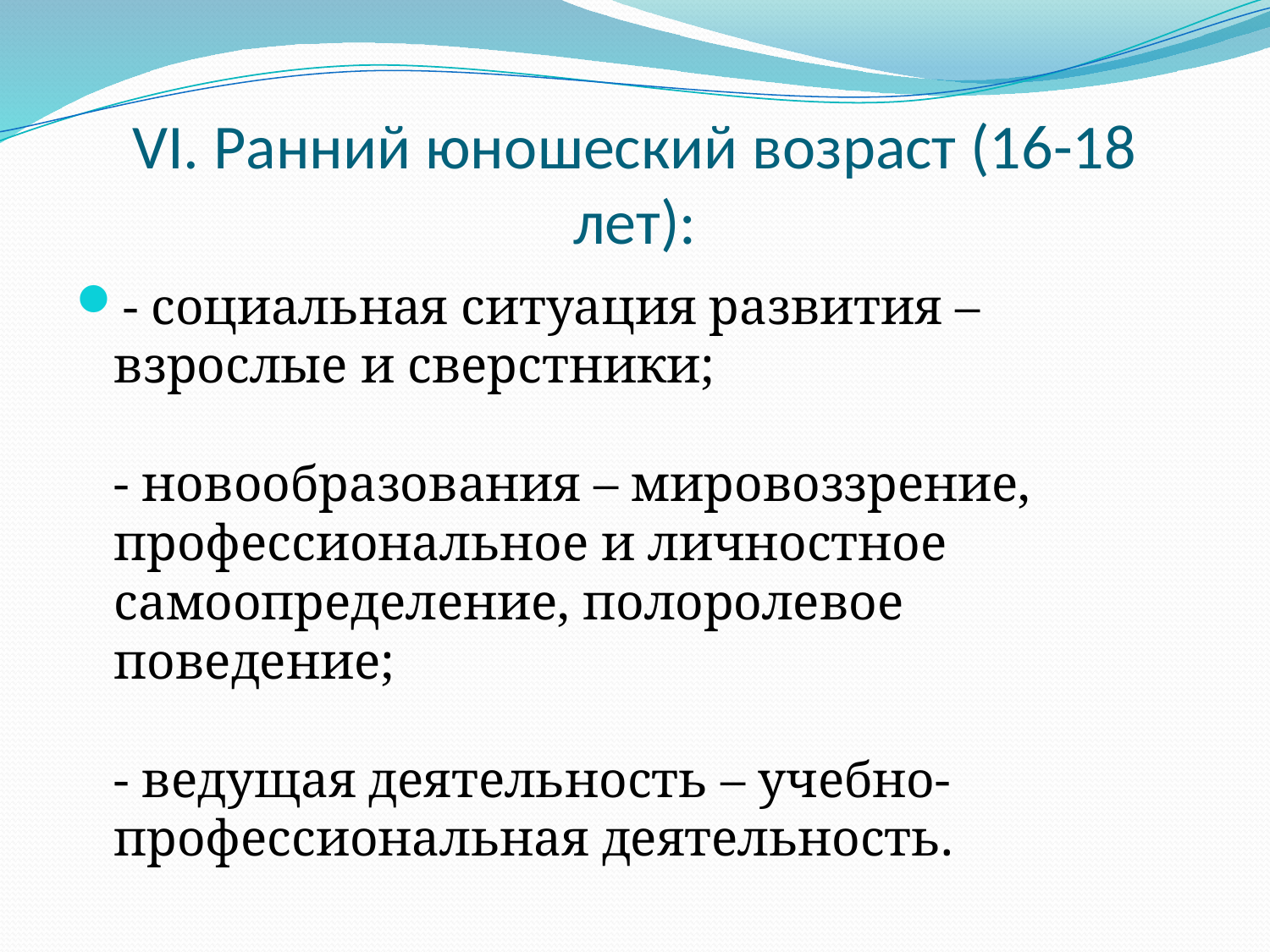

# VI. Ранний юношеский возраст (16-18 лет):
- социальная ситуация развития – взрослые и сверстники;
- новообразования – мировоззрение, профессиональное и личностное самоопределение, полоролевое поведение;
- ведущая деятельность – учебно-профессиональная деятельность.